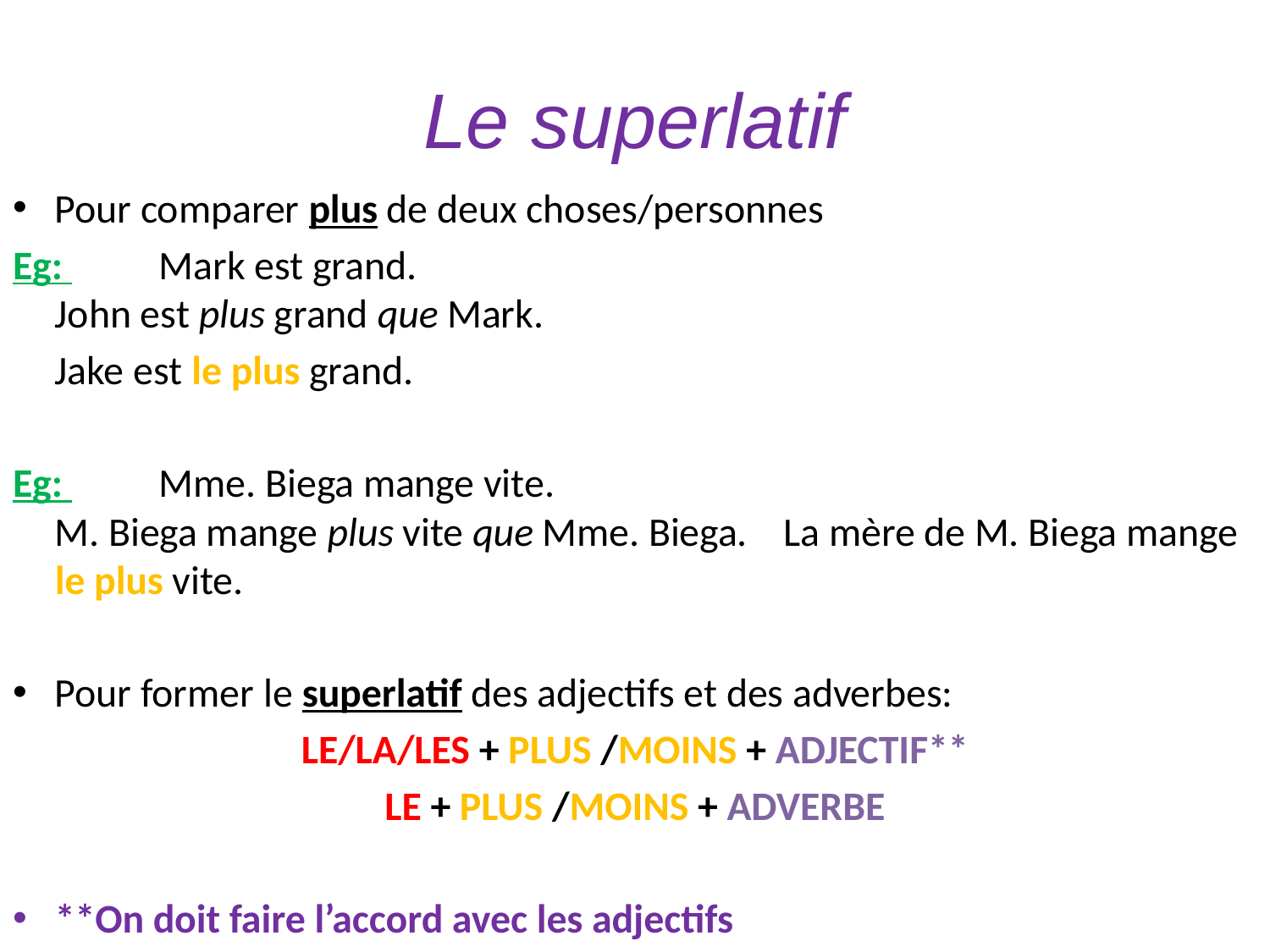

# Le superlatif
Pour comparer plus de deux choses/personnes
Eg: 	Mark est grand.
	John est plus grand que Mark.
		Jake est le plus grand.

Eg: 	Mme. Biega mange vite.
	M. Biega mange plus vite que Mme. Biega. 			La mère de M. Biega mange le plus vite.

Pour former le superlatif des adjectifs et des adverbes:
LE/LA/LES + PLUS /MOINS + ADJECTIF**
LE + PLUS /MOINS + ADVERBE

**On doit faire l’accord avec les adjectifs